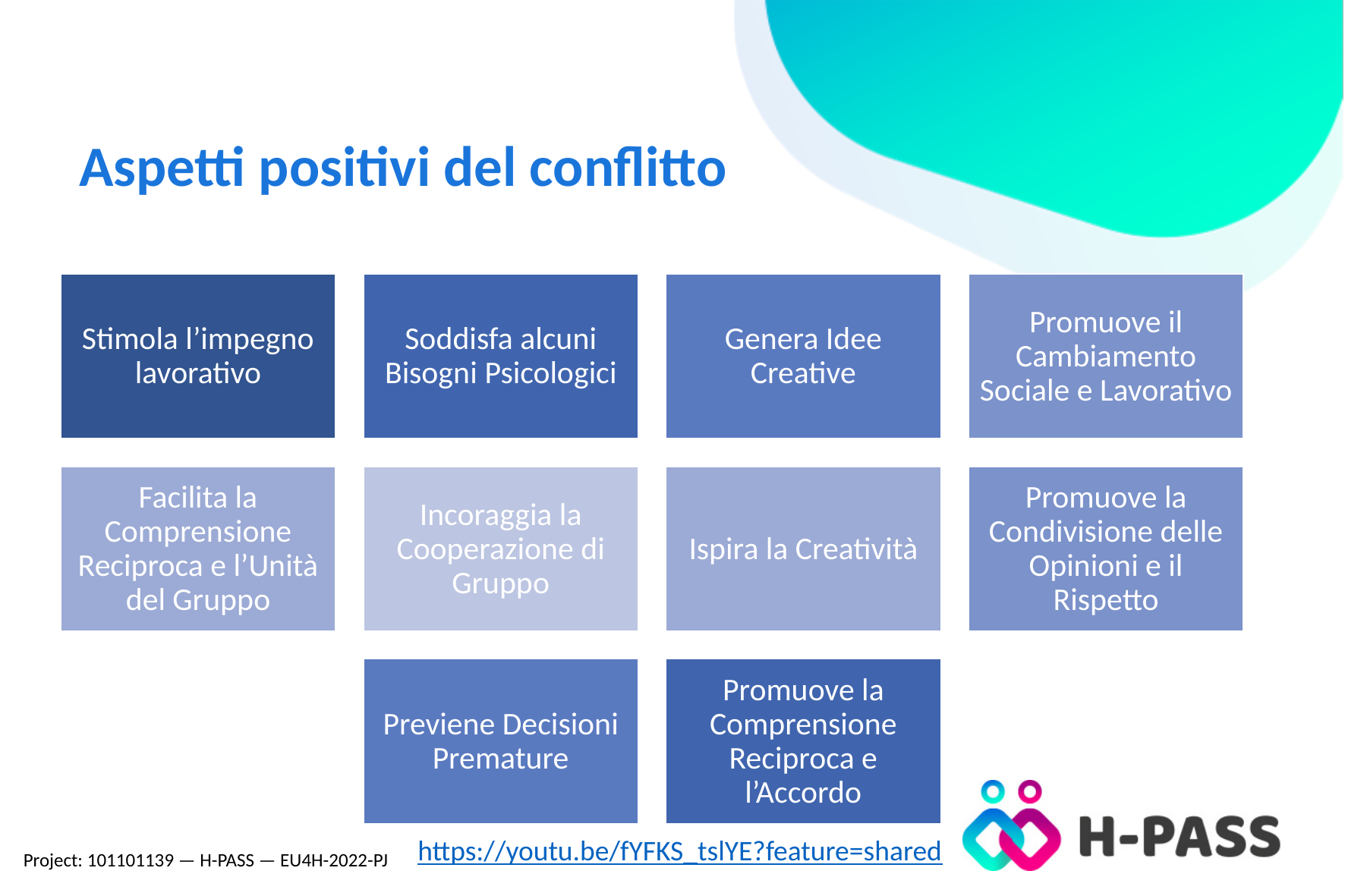

# Aspetti positivi del conflitto
Stimola l’impegno lavorativo
Soddisfa alcuni Bisogni Psicologici
Genera Idee Creative
Promuove il Cambiamento Sociale e Lavorativo
Facilita la Comprensione Reciproca e l’Unità del Gruppo
Incoraggia la Cooperazione di Gruppo
Ispira la Creatività
Promuove la Condivisione delle Opinioni e il Rispetto
Previene Decisioni Premature
Promuove la Comprensione Reciproca e l’Accordo
https://youtu.be/fYFKS_tslYE?feature=shared
Project: 101101139 — H-PASS — EU4H-2022-PJ